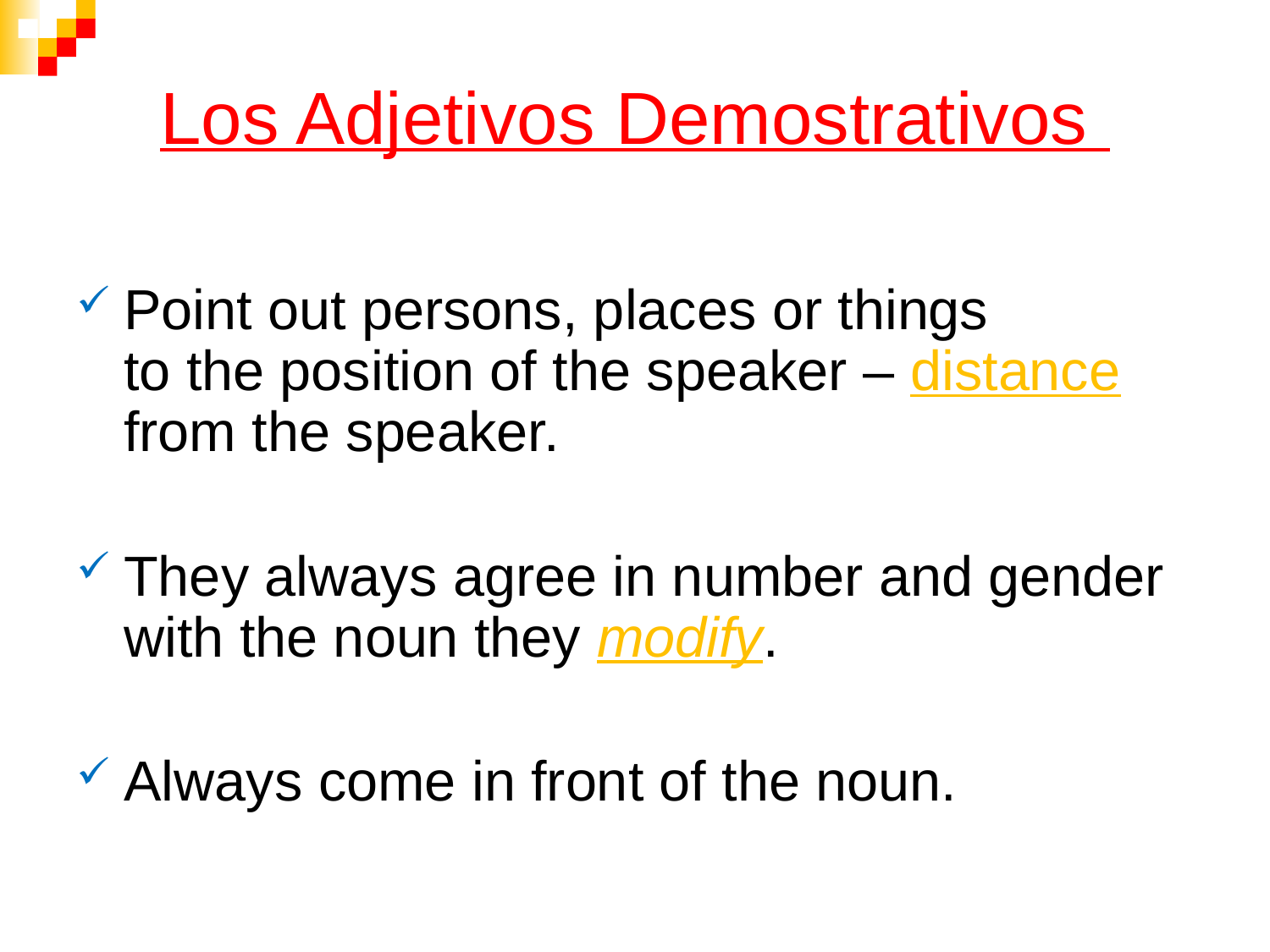

# Los Adjetivos Demostrativos
Point out persons, places or things relative to the position of the speaker – distance from the speaker.

They always agree in number and gender with the noun they modify.

Always come in front of the noun.